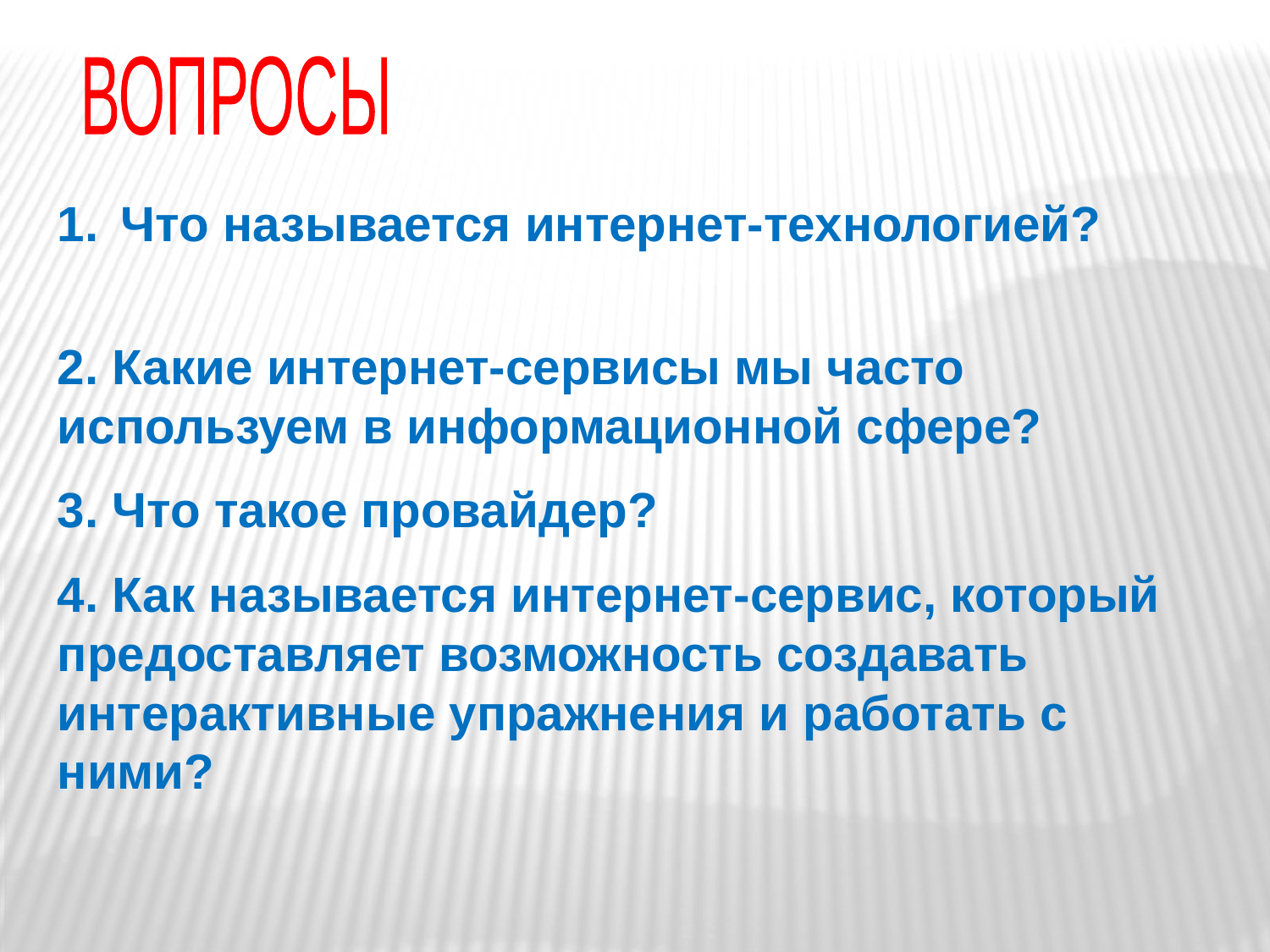

ВОПРОСЫ
Что называется интернет-технологией?

2. Какие интернет-сервисы мы часто
используем в информационной сфере?
3. Что такое провайдер?
4. Как называется интернет-сервис, который предоставляет возможность создавать интерактивные упражнения и работать с ними?